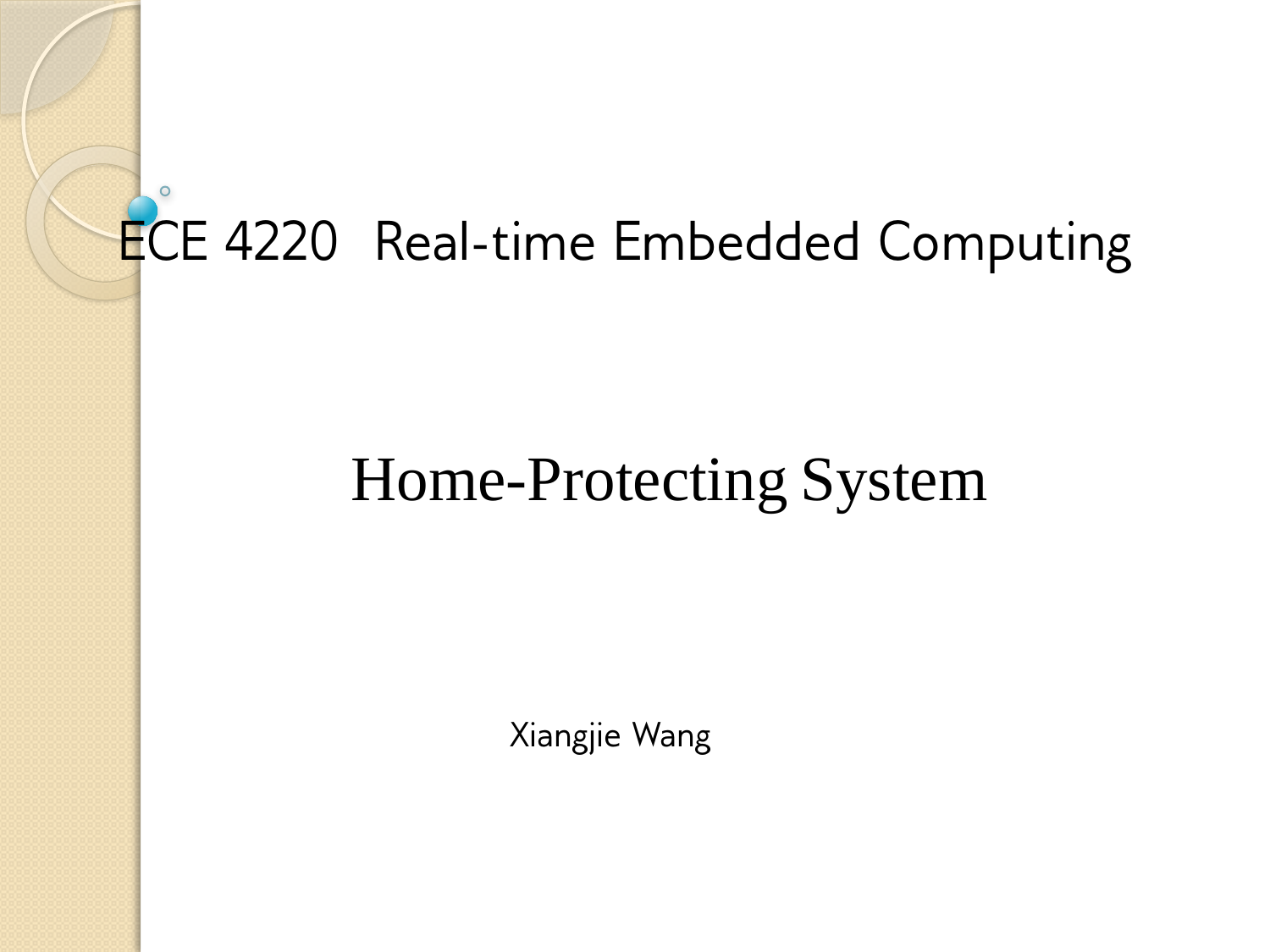

# ECE 4220  Real-time Embedded Computing
Home-Protecting System
Xiangjie Wang